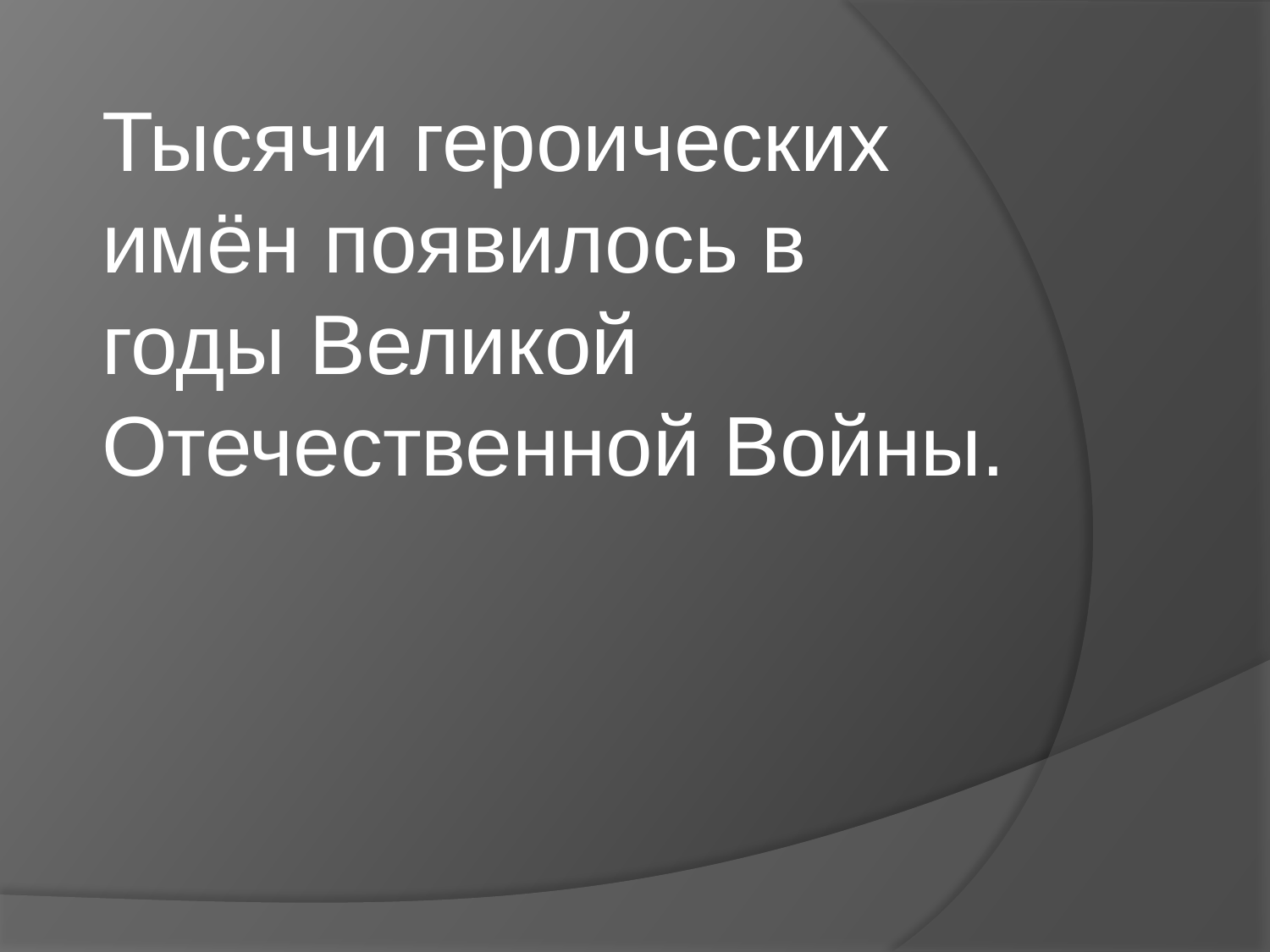

Тысячи героических имён появилось в годы Великой Отечественной Войны.
#